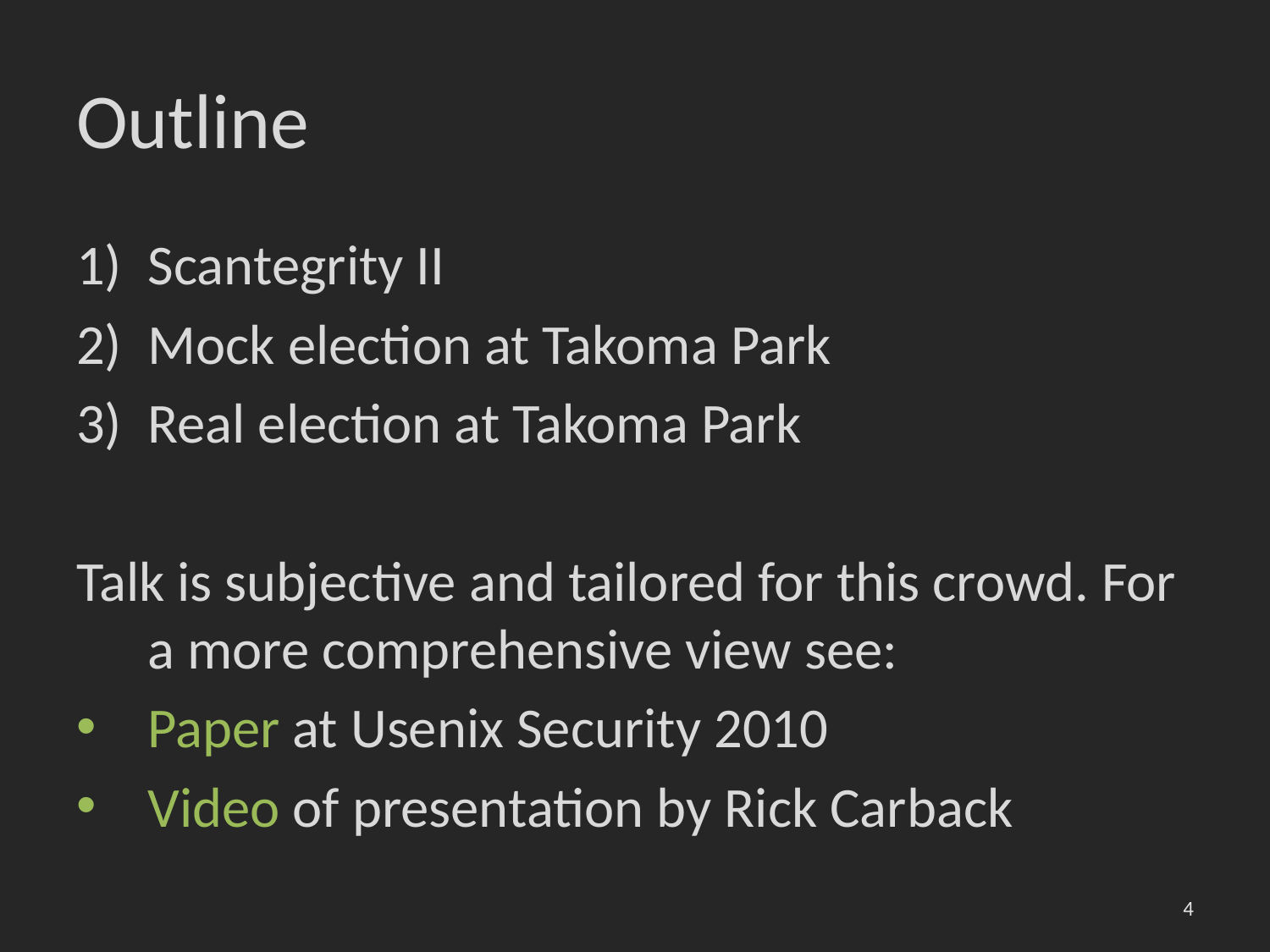

# Outline
Scantegrity II
Mock election at Takoma Park
Real election at Takoma Park

Talk is subjective and tailored for this crowd. For a more comprehensive view see:
Paper at Usenix Security 2010
Video of presentation by Rick Carback

4